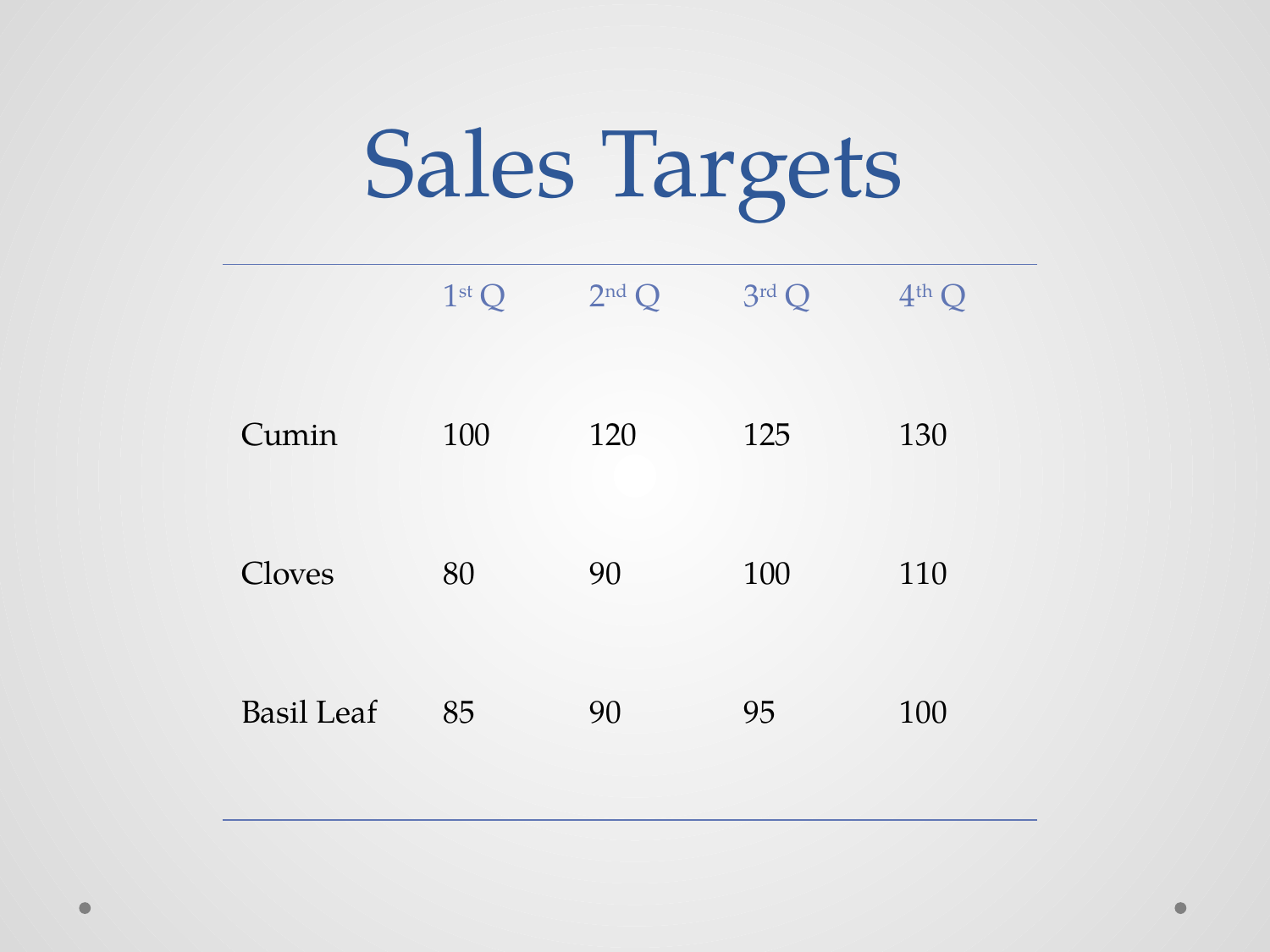

# Sales Targets
|  | 1st Q | 2nd Q | 3rd Q | 4th Q |
| --- | --- | --- | --- | --- |
| Cumin | 100 | 120 | 125 | 130 |
| Cloves | 80 | 90 | 100 | 110 |
| Basil Leaf | 85 | 90 | 95 | 100 |